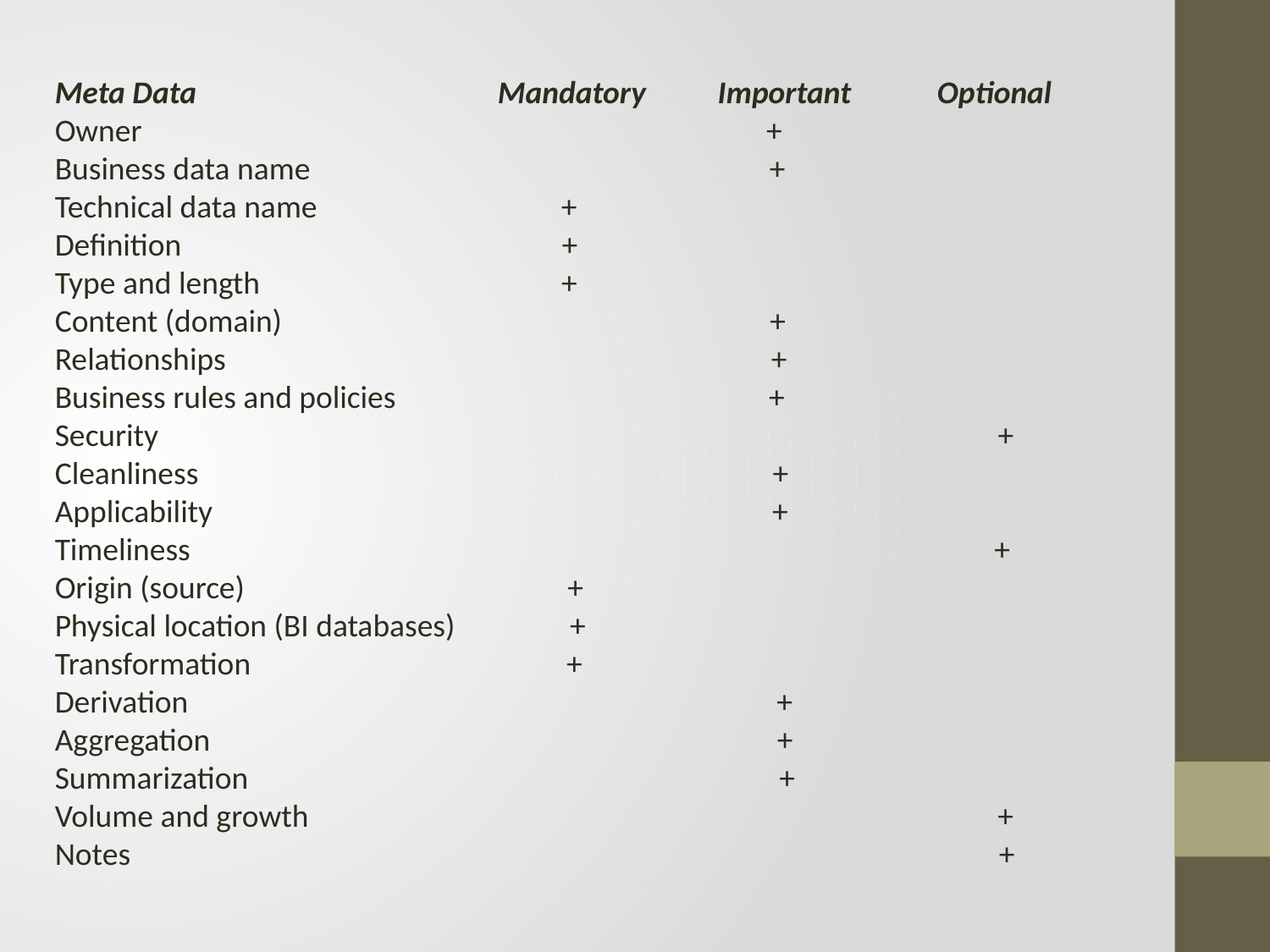

Meta Data                                          Mandatory          Important            Optional
Owner                                                                                       +
Business data name                                                                +
Technical data name                                  +
Definition                                                     +
Type and length                                          +
Content (domain)                                                                    +
Relationships                                                                            +
Business rules and policies                                                    +
Security                                                                                                                     +
Cleanliness                                                                                +
Applicability                                                                              +
Timeliness                                                                                                                +
Origin (source)                                             +
Physical location (BI databases)                +
Transformation                                            +
Derivation                                                                                  +
Aggregation                                                                               +
Summarization                                                                          +
Volume and growth                                                                                                +
Notes                                                                                                                         +